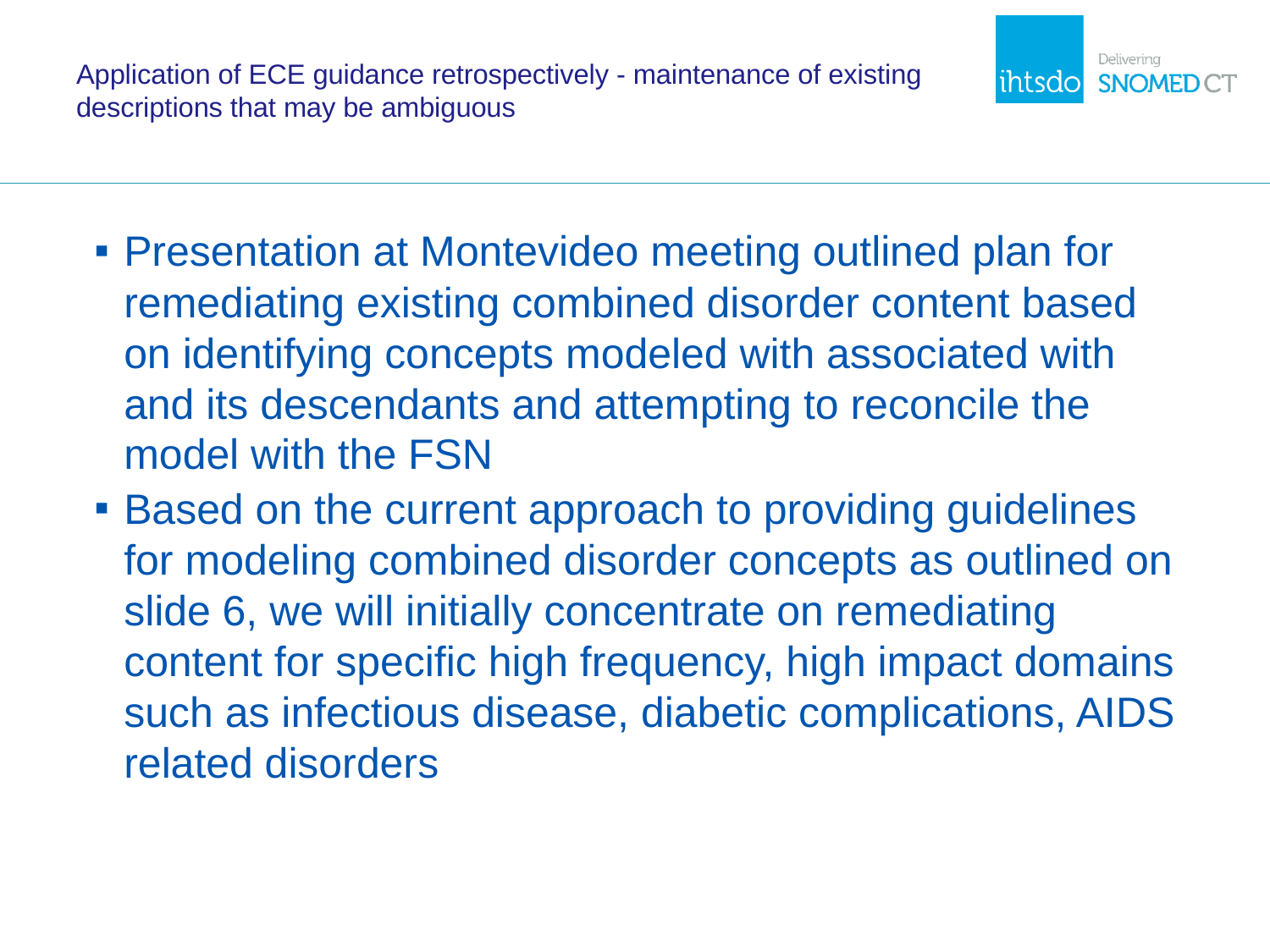

# Application of ECE guidance retrospectively - maintenance of existing descriptions that may be ambiguous
Presentation at Montevideo meeting outlined plan for remediating existing combined disorder content based on identifying concepts modeled with associated with and its descendants and attempting to reconcile the model with the FSN
Based on the current approach to providing guidelines for modeling combined disorder concepts as outlined on slide 6, we will initially concentrate on remediating content for specific high frequency, high impact domains such as infectious disease, diabetic complications, AIDS related disorders